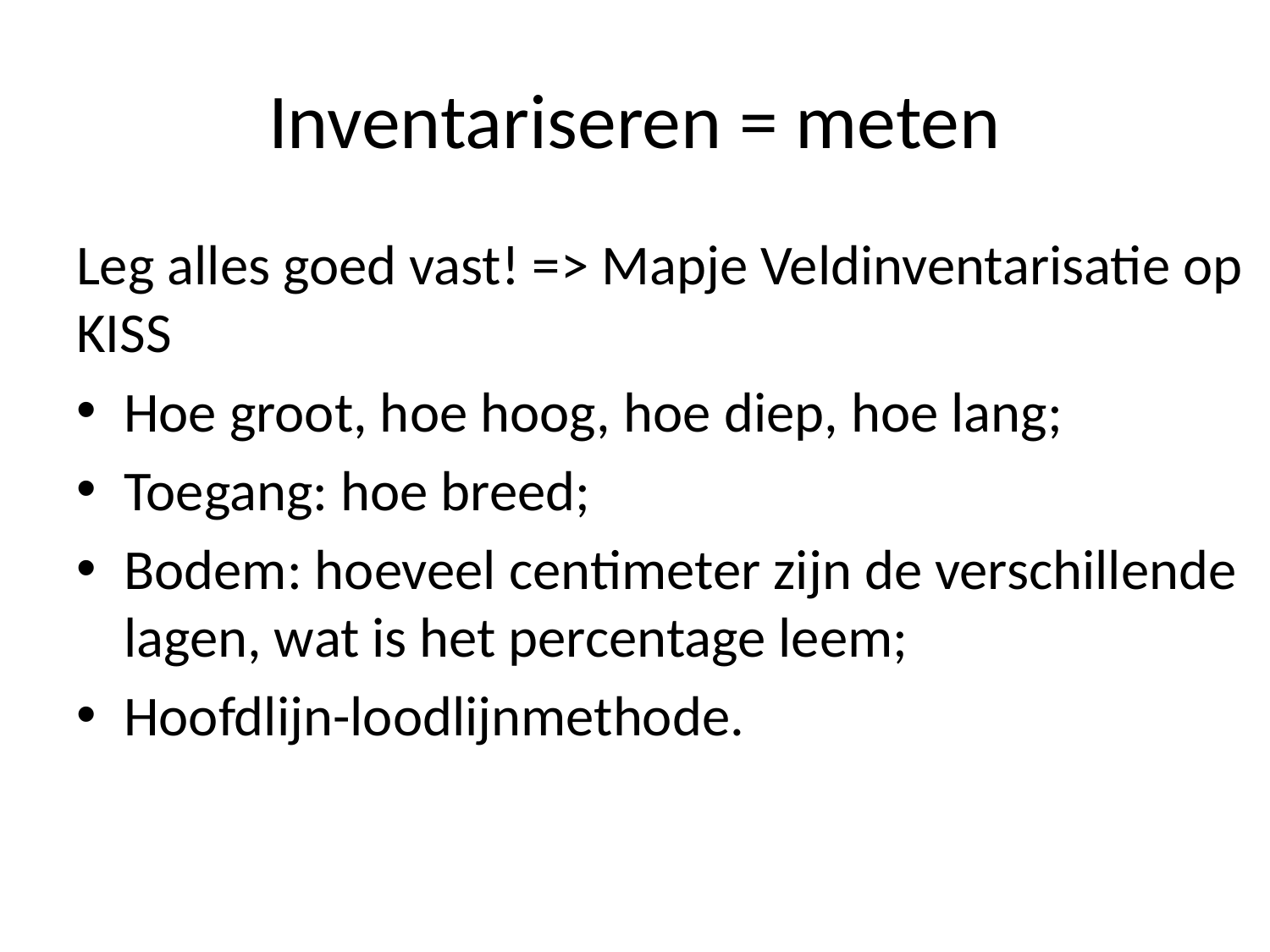

# Inventariseren = meten
Leg alles goed vast! => Mapje Veldinventarisatie op KISS
Hoe groot, hoe hoog, hoe diep, hoe lang;
Toegang: hoe breed;
Bodem: hoeveel centimeter zijn de verschillende lagen, wat is het percentage leem;
Hoofdlijn-loodlijnmethode.